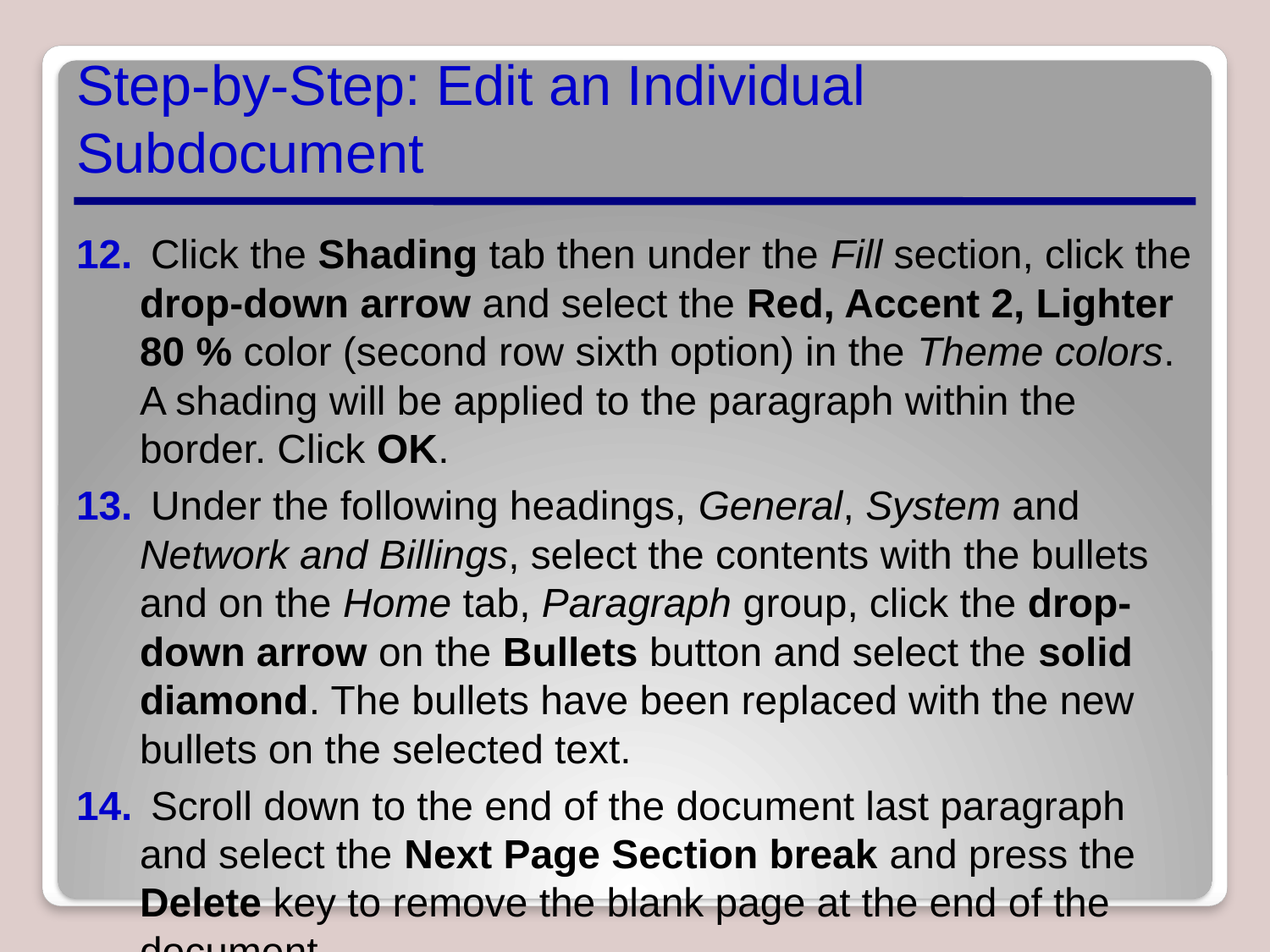

# Step-by-Step: Edit an Individual Subdocument
 Click the Shading tab then under the Fill section, click the drop-down arrow and select the Red, Accent 2, Lighter 80 % color (second row sixth option) in the Theme colors. A shading will be applied to the paragraph within the border. Click OK.
 Under the following headings, General, System and Network and Billings, select the contents with the bullets and on the Home tab, Paragraph group, click the drop-down arrow on the Bullets button and select the solid diamond. The bullets have been replaced with the new bullets on the selected text.
 Scroll down to the end of the document last paragraph and select the Next Page Section break and press the Delete key to remove the blank page at the end of the document.